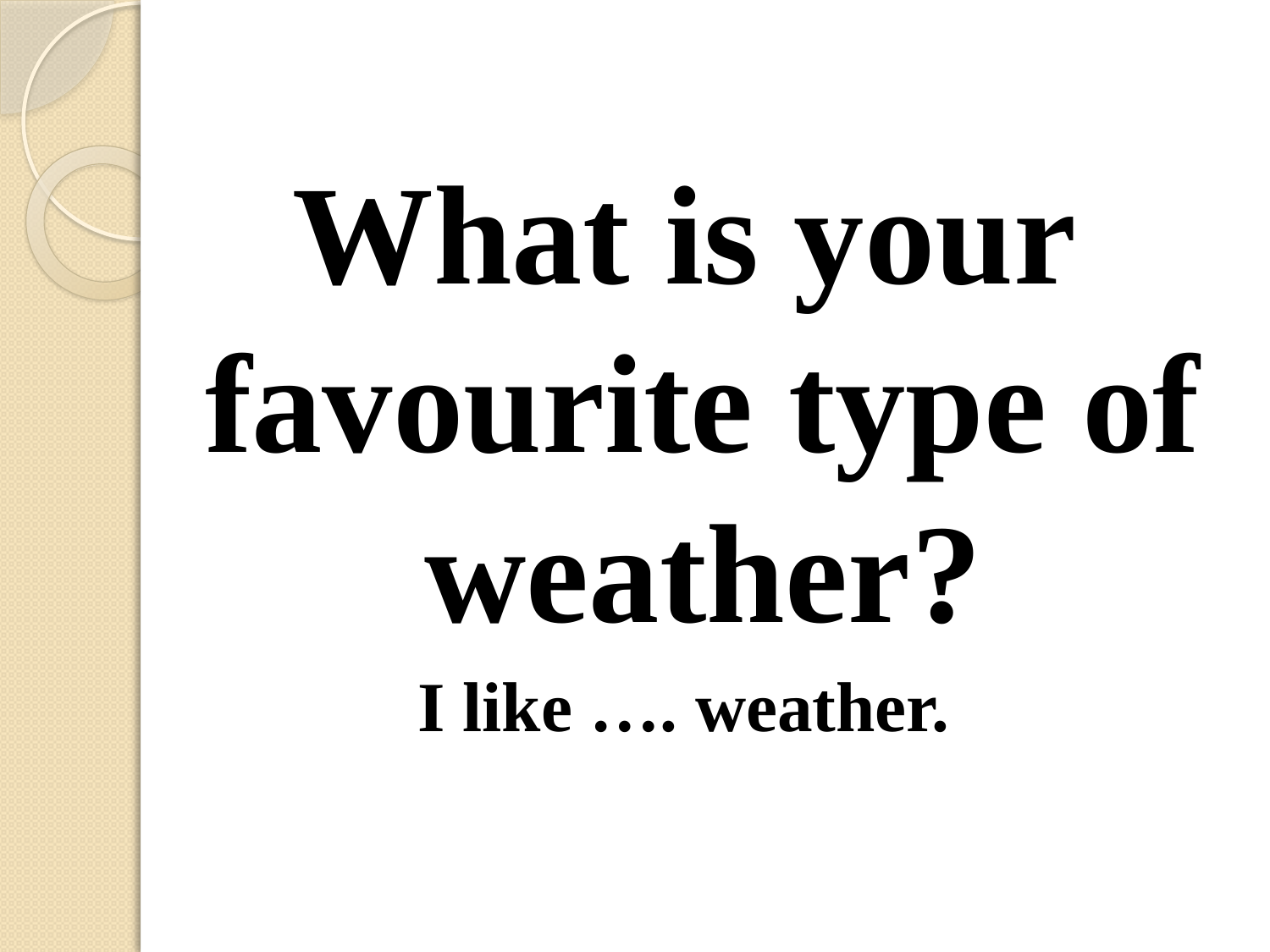

What is your favourite type of weather?
I like …. weather.